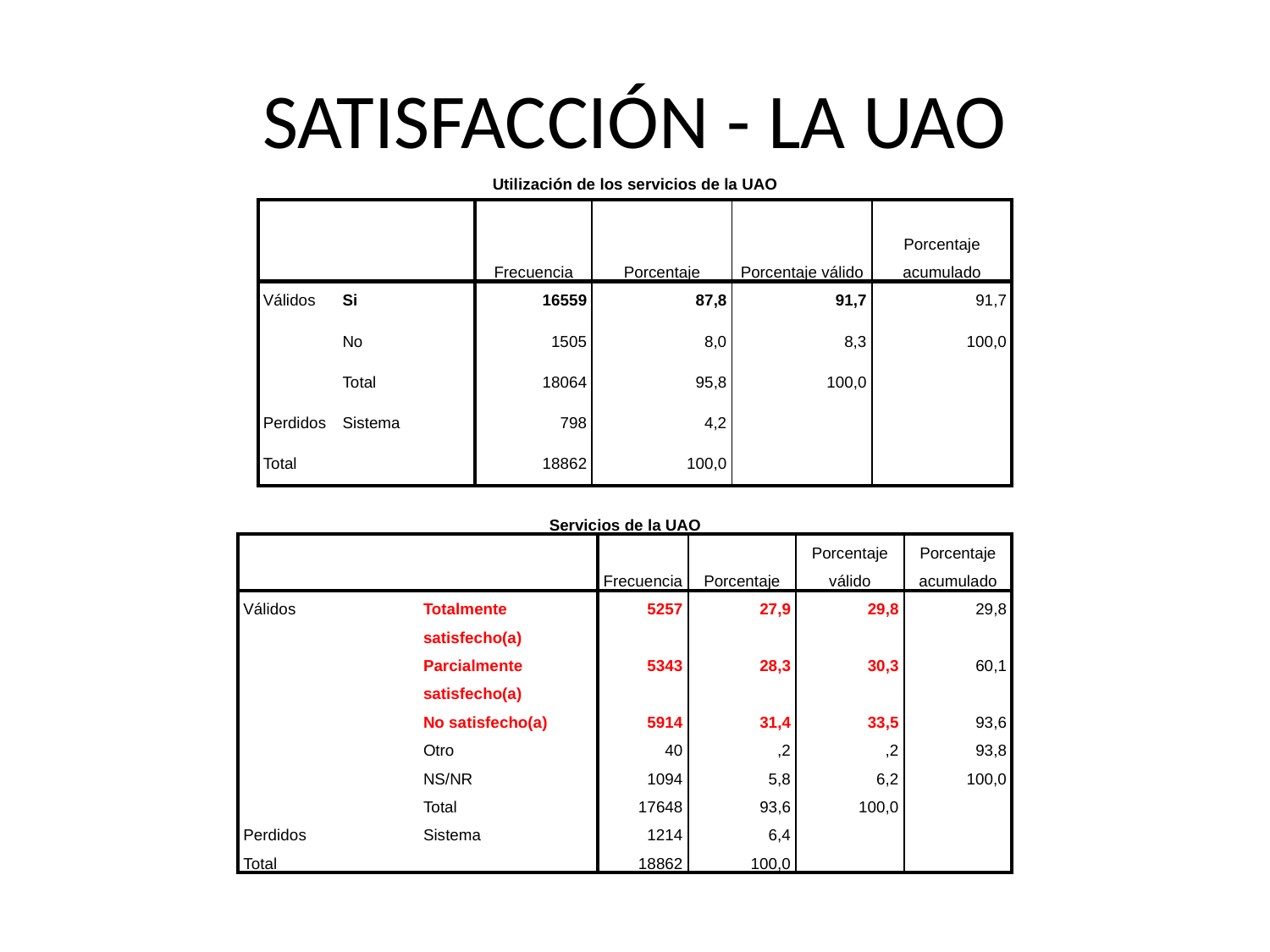

# SATISFACCIÓN - LA UAO
| Utilización de los servicios de la UAO |  |  |  |  |  |
| --- | --- | --- | --- | --- | --- |
|  |  | Frecuencia | Porcentaje | Porcentaje válido | Porcentaje acumulado |
| Válidos | Si | 16559 | 87,8 | 91,7 | 91,7 |
|  | No | 1505 | 8,0 | 8,3 | 100,0 |
|  | Total | 18064 | 95,8 | 100,0 |  |
| Perdidos | Sistema | 798 | 4,2 |  |  |
| Total |  | 18862 | 100,0 |  |  |
| Servicios de la UAO |  |  |  |  |  |
| --- | --- | --- | --- | --- | --- |
|  |  | Frecuencia | Porcentaje | Porcentaje válido | Porcentaje acumulado |
| Válidos | Totalmente satisfecho(a) | 5257 | 27,9 | 29,8 | 29,8 |
|  | Parcialmente satisfecho(a) | 5343 | 28,3 | 30,3 | 60,1 |
|  | No satisfecho(a) | 5914 | 31,4 | 33,5 | 93,6 |
|  | Otro | 40 | ,2 | ,2 | 93,8 |
|  | NS/NR | 1094 | 5,8 | 6,2 | 100,0 |
|  | Total | 17648 | 93,6 | 100,0 |  |
| Perdidos | Sistema | 1214 | 6,4 |  |  |
| Total |  | 18862 | 100,0 |  |  |